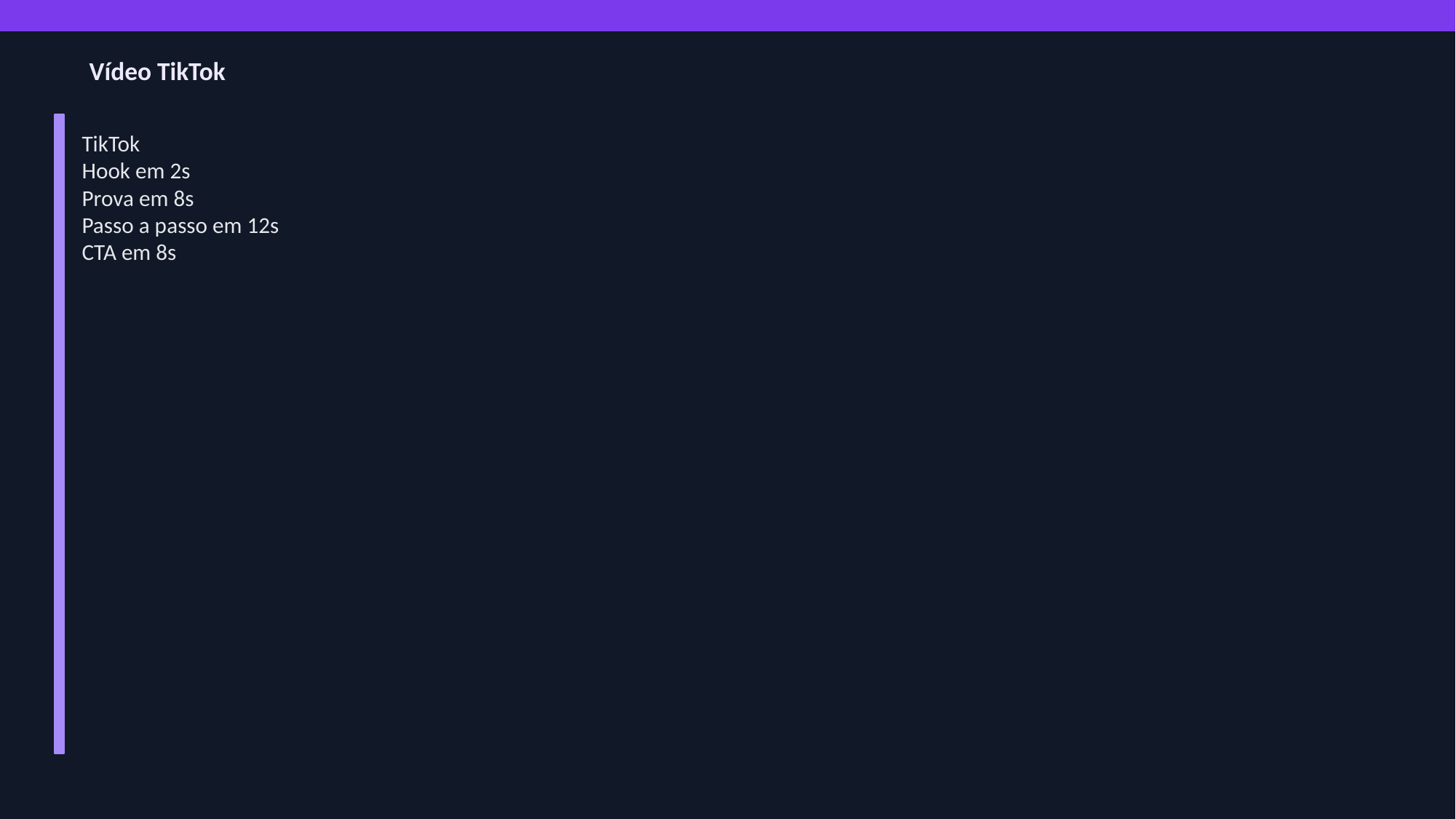

Vídeo TikTok

TikTok
Hook em 2s
Prova em 8s
Passo a passo em 12s
CTA em 8s